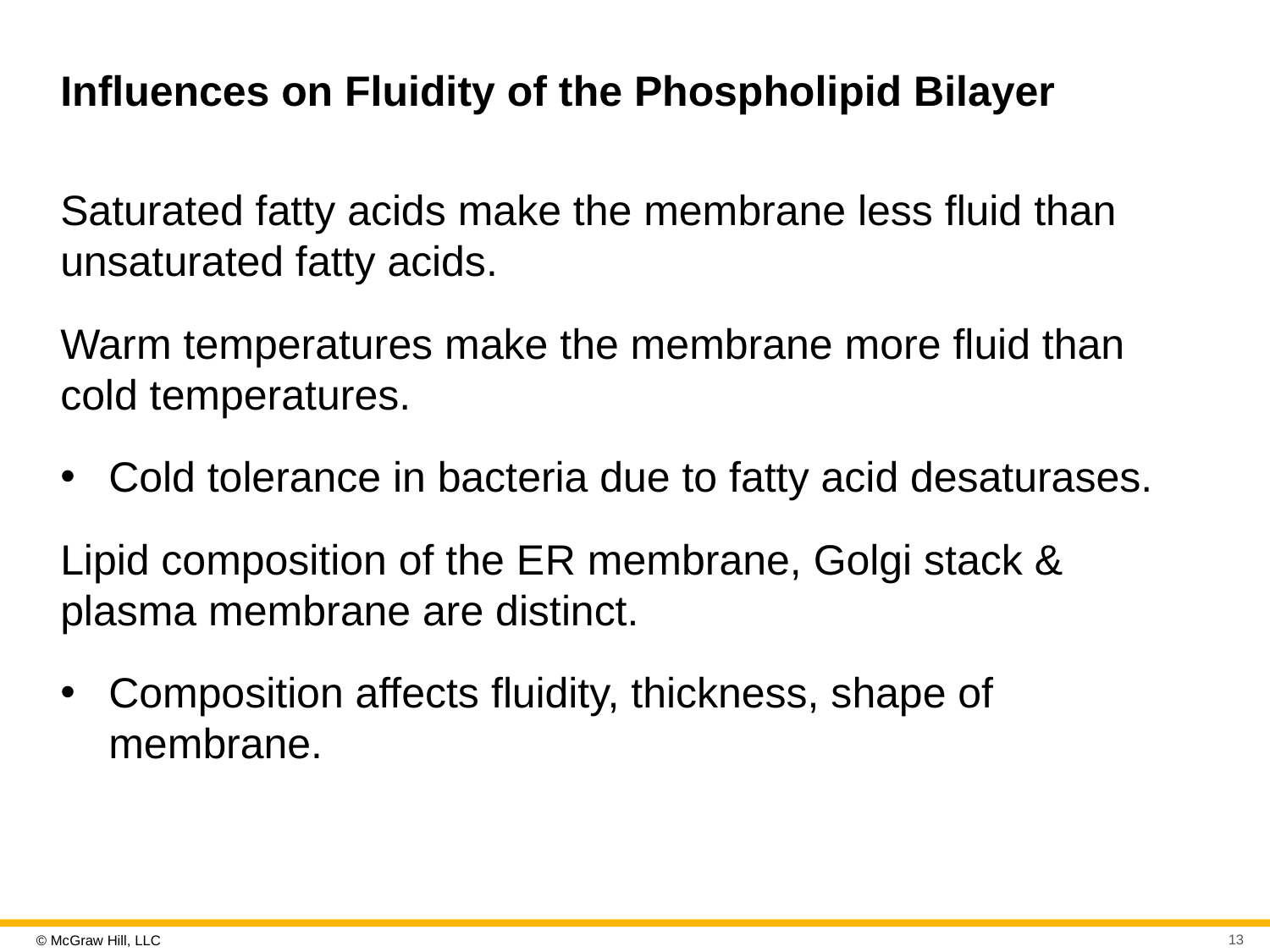

# Influences on Fluidity of the Phospholipid Bilayer
Saturated fatty acids make the membrane less fluid than unsaturated fatty acids.
Warm temperatures make the membrane more fluid than cold temperatures.
Cold tolerance in bacteria due to fatty acid desaturases.
Lipid composition of the E R membrane, Golgi stack & plasma membrane are distinct.
Composition affects fluidity, thickness, shape of membrane.
13